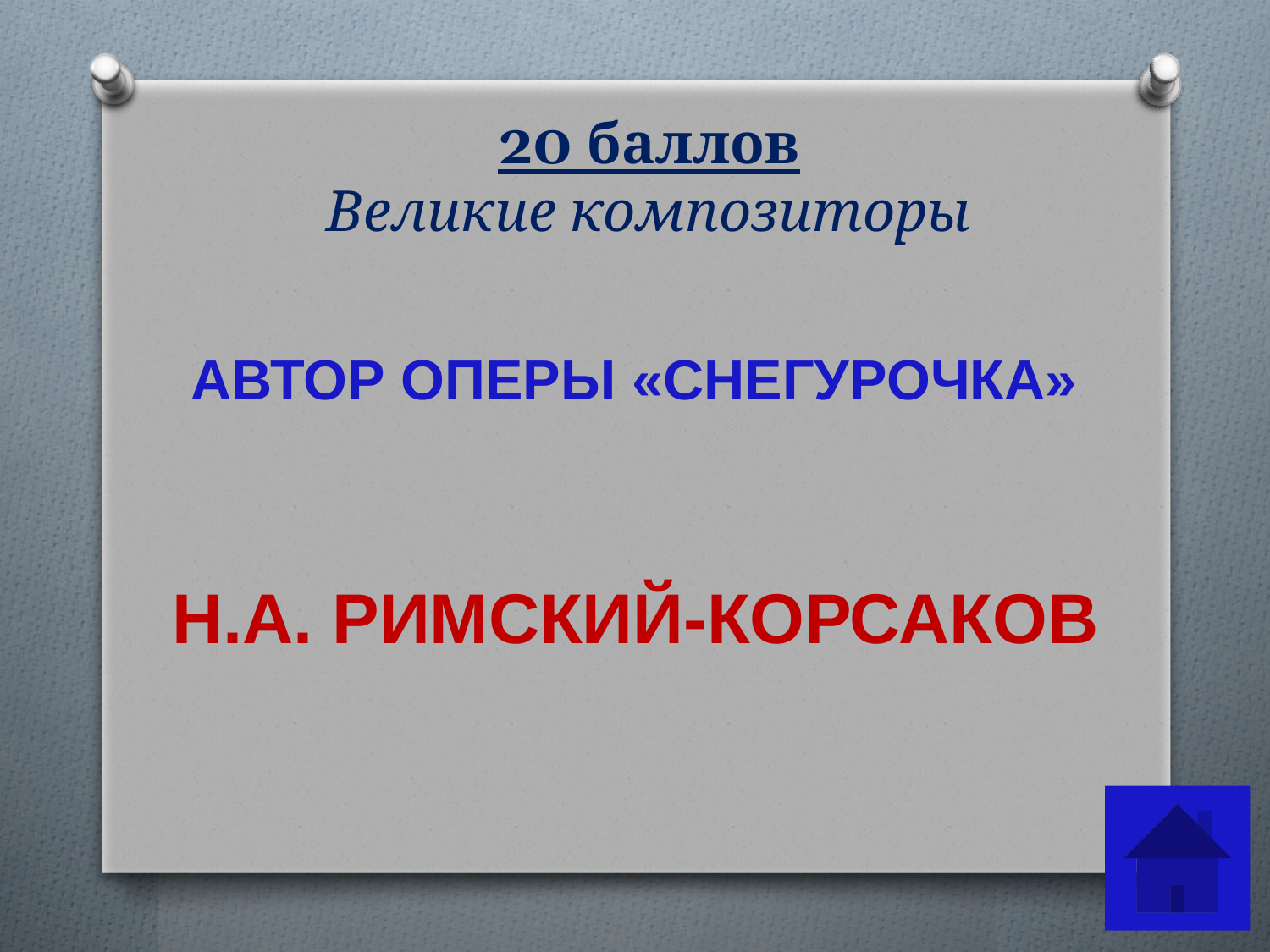

# 20 баллов Великие композиторы
АВТОР ОПЕРЫ «СНЕГУРОЧКА»

Н.А. РИМСКИЙ-КОРСАКОВ